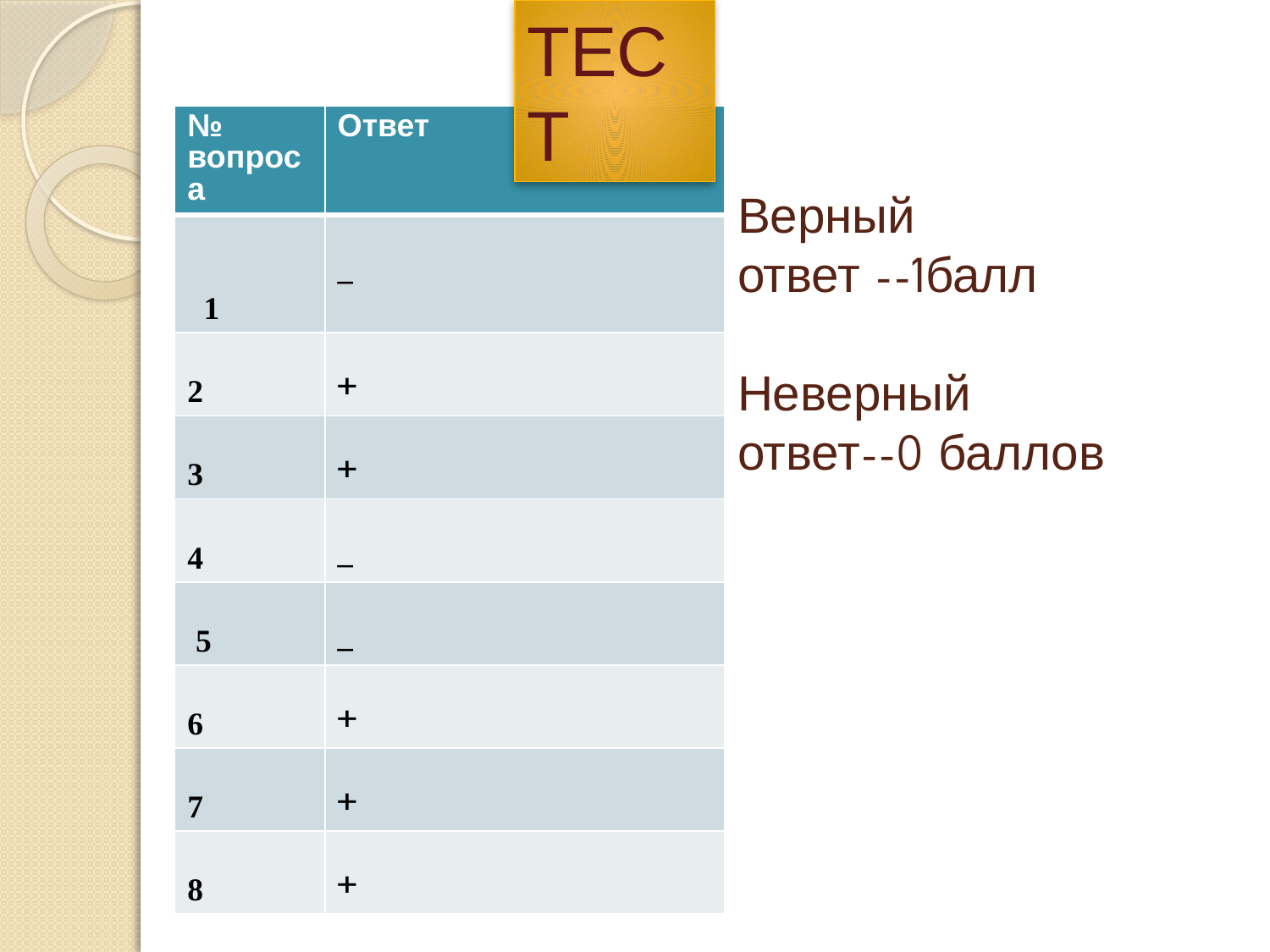

ТЕСТ
| № вопроса | Ответ |
| --- | --- |
| 1 | \_ |
| 2 | + |
| 3 | + |
| 4 | \_ |
| 5 | \_ |
| 6 | + |
| 7 | + |
| 8 | + |
# Верный ответ --1балл Неверный ответ--0 баллов